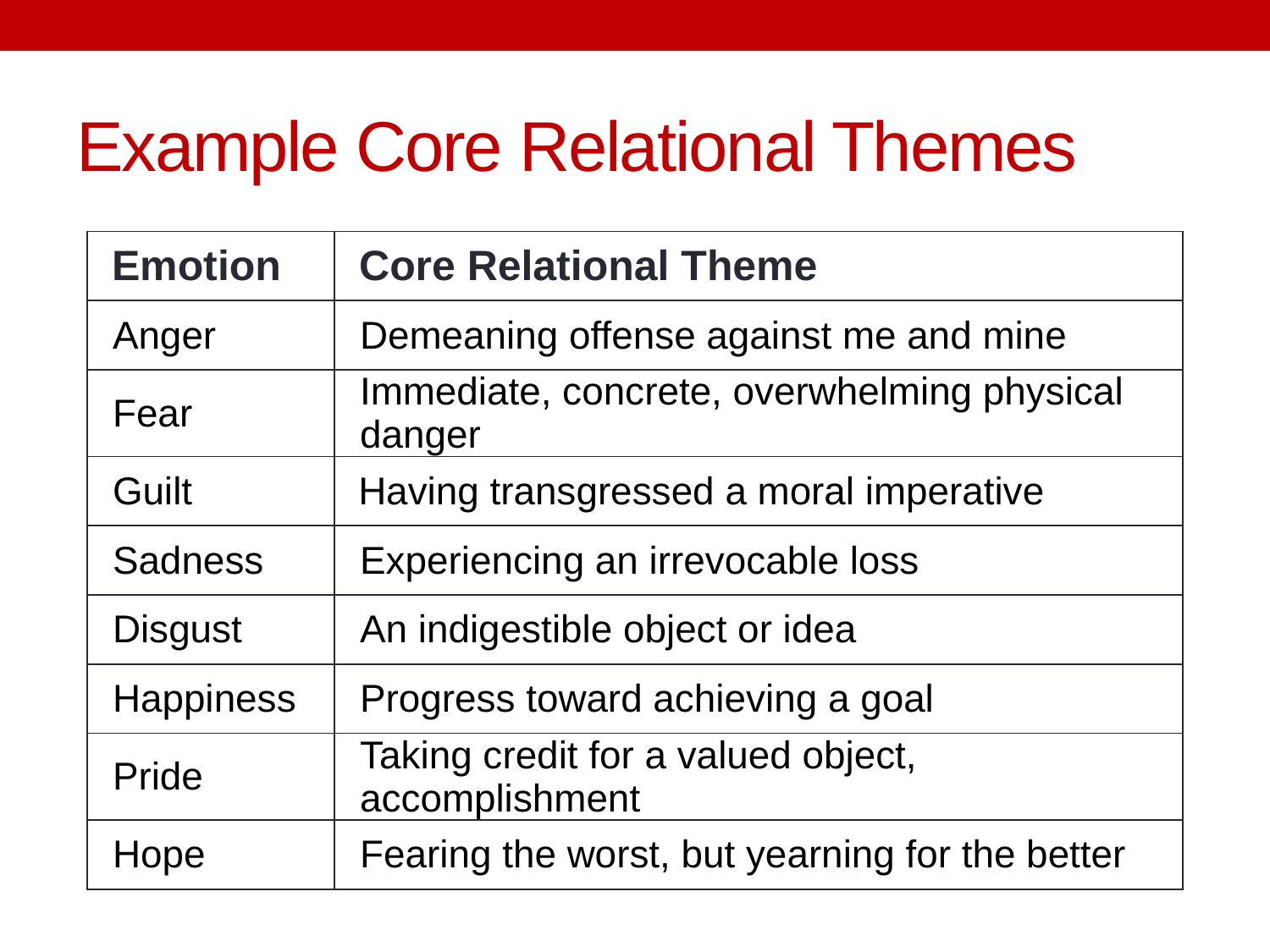

# Example Core Relational Themes
| Emotion | Core Relational Theme |
| --- | --- |
| Anger | Demeaning offense against me and mine |
| Fear | Immediate, concrete, overwhelming physical danger |
| Guilt | Having transgressed a moral imperative |
| Sadness | Experiencing an irrevocable loss |
| Disgust | An indigestible object or idea |
| Happiness | Progress toward achieving a goal |
| Pride | Taking credit for a valued object, accomplishment |
| Hope | Fearing the worst, but yearning for the better |